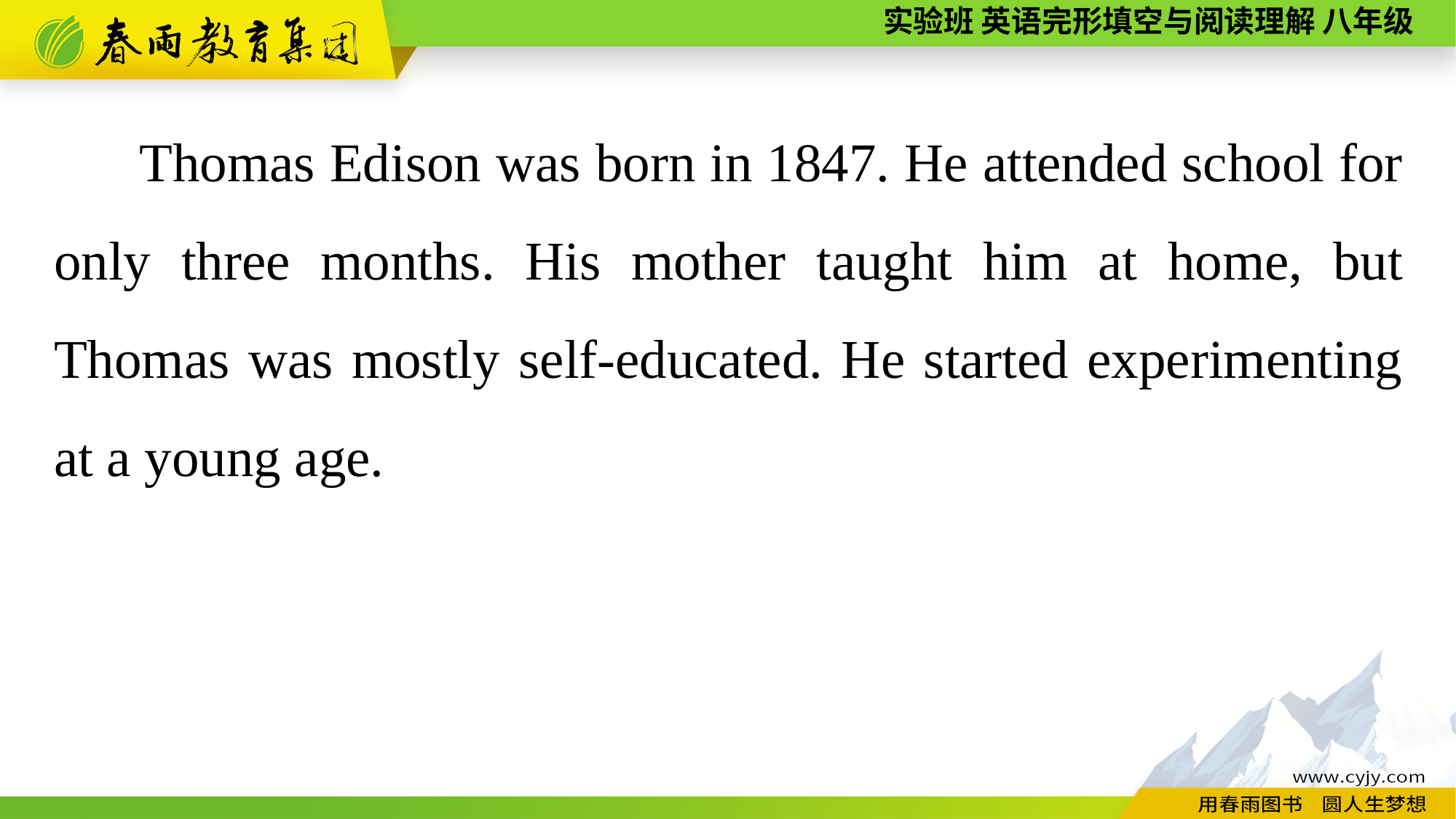

Thomas Edison was born in 1847. He attended school for only three months. His mother taught him at home, but Thomas was mostly self-educated. He started experimenting at a young age.